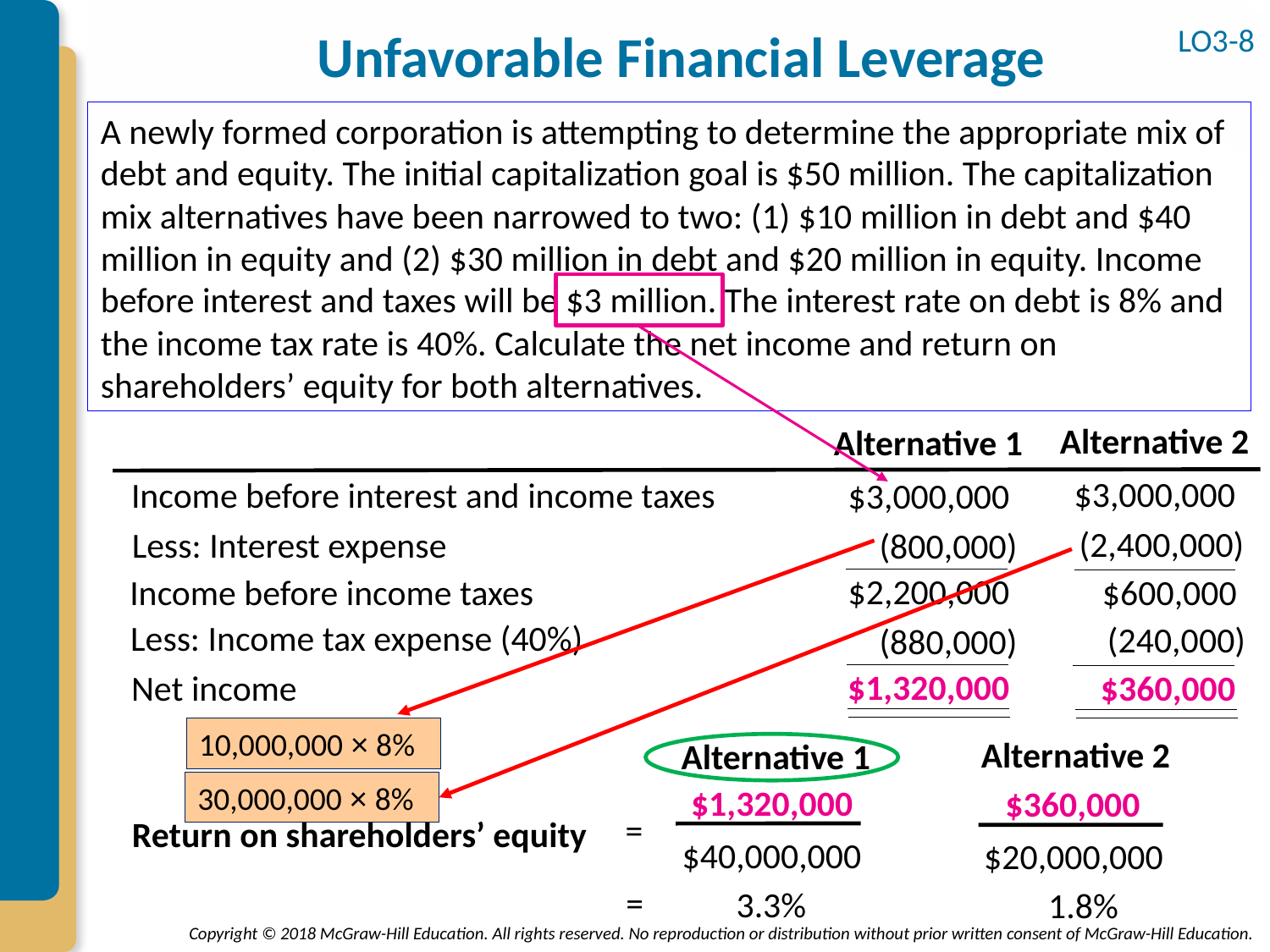

# Unfavorable Financial Leverage
LO3-8
A newly formed corporation is attempting to determine the appropriate mix of debt and equity. The initial capitalization goal is $50 million. The capitalization mix alternatives have been narrowed to two: (1) $10 million in debt and $40 million in equity and (2) $30 million in debt and $20 million in equity. Income before interest and taxes will be $3 million. The interest rate on debt is 8% and the income tax rate is 40%. Calculate the net income and return on shareholders’ equity for both alternatives.

Alternative 2
Alternative 1
$3,000,000
Income before interest and income taxes
$3,000,000
(2,400,000)
Less: Interest expense
(800,000)
$2,200,000
Income before income taxes
$600,000
Less: Income tax expense (40%)
(240,000)
(880,000)
$1,320,000
Net income
$360,000
10,000,000 × 8%
Alternative 2
Alternative 1

30,000,000 × 8%
$1,320,000
$360,000
=
Return on shareholders’ equity
$40,000,000
$20,000,000
=
3.3%
1.8%